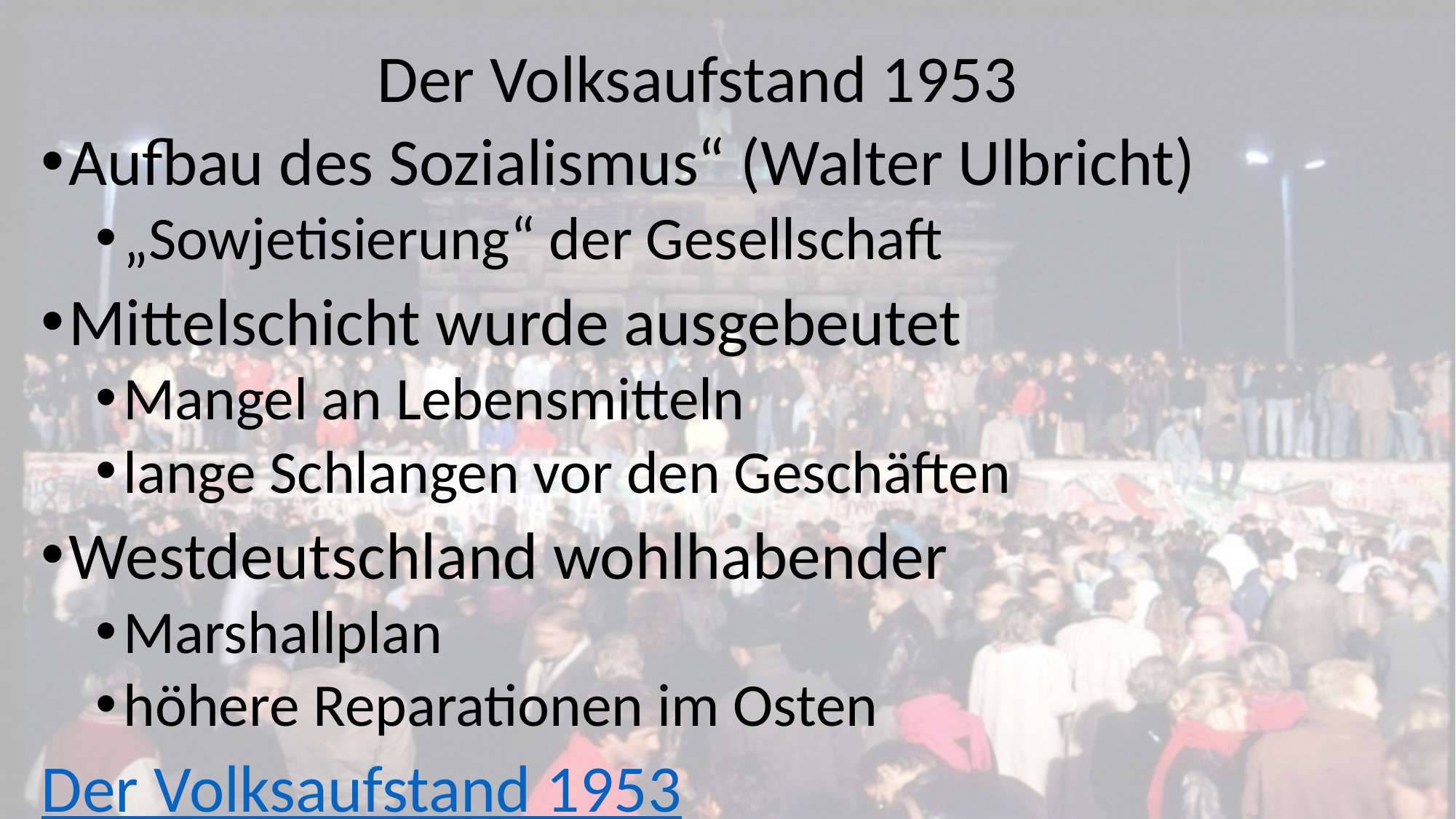

Der Volksaufstand 1953
Aufbau des Sozialismus“ (Walter Ulbricht)
„Sowjetisierung“ der Gesellschaft
Mittelschicht wurde ausgebeutet
Mangel an Lebensmitteln
lange Schlangen vor den Geschäften
Westdeutschland wohlhabender
Marshallplan
höhere Reparationen im Osten
Der Volksaufstand 1953

#